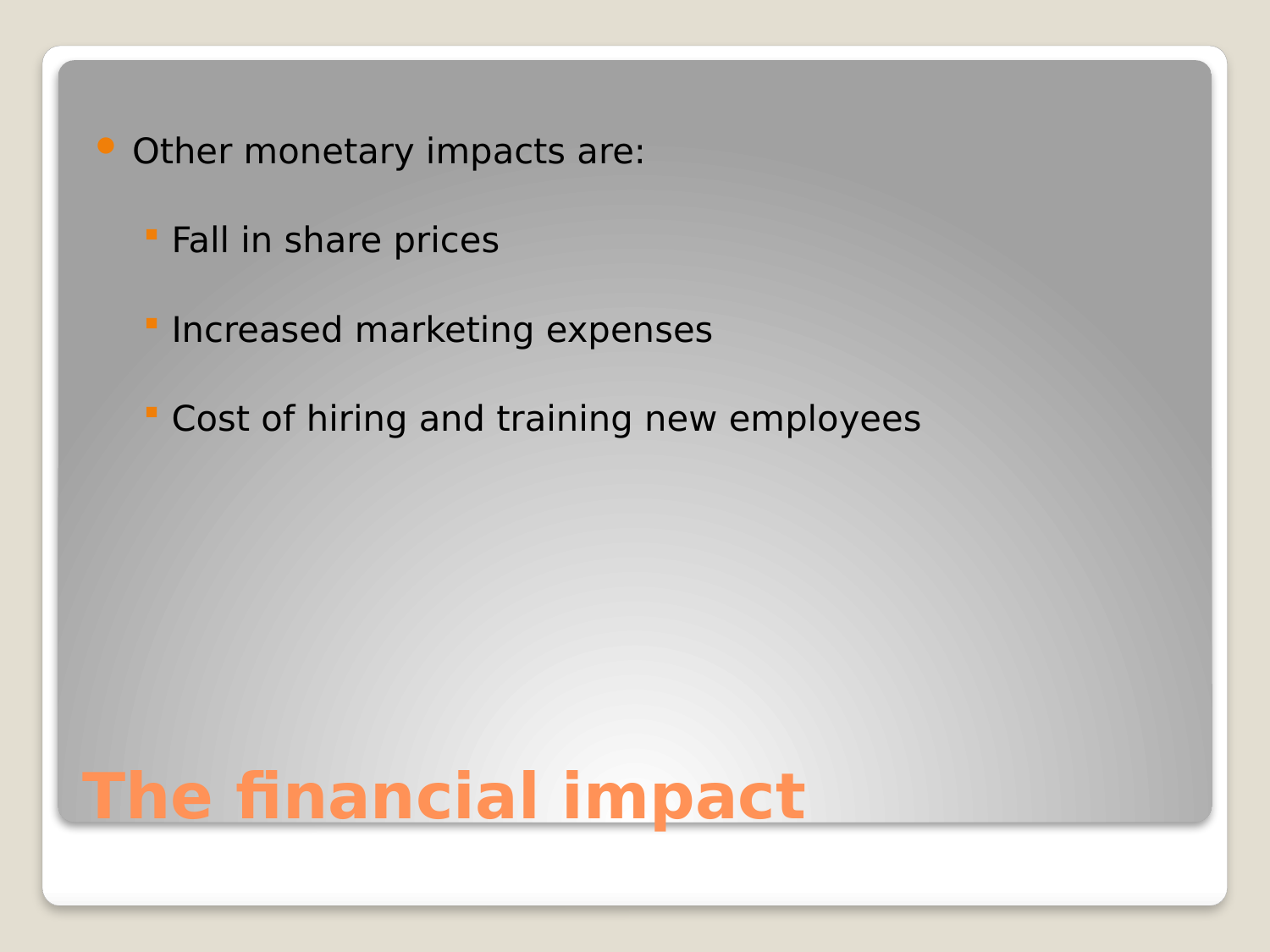

Other monetary impacts are:
Fall in share prices
Increased marketing expenses
Cost of hiring and training new employees

# The financial impact